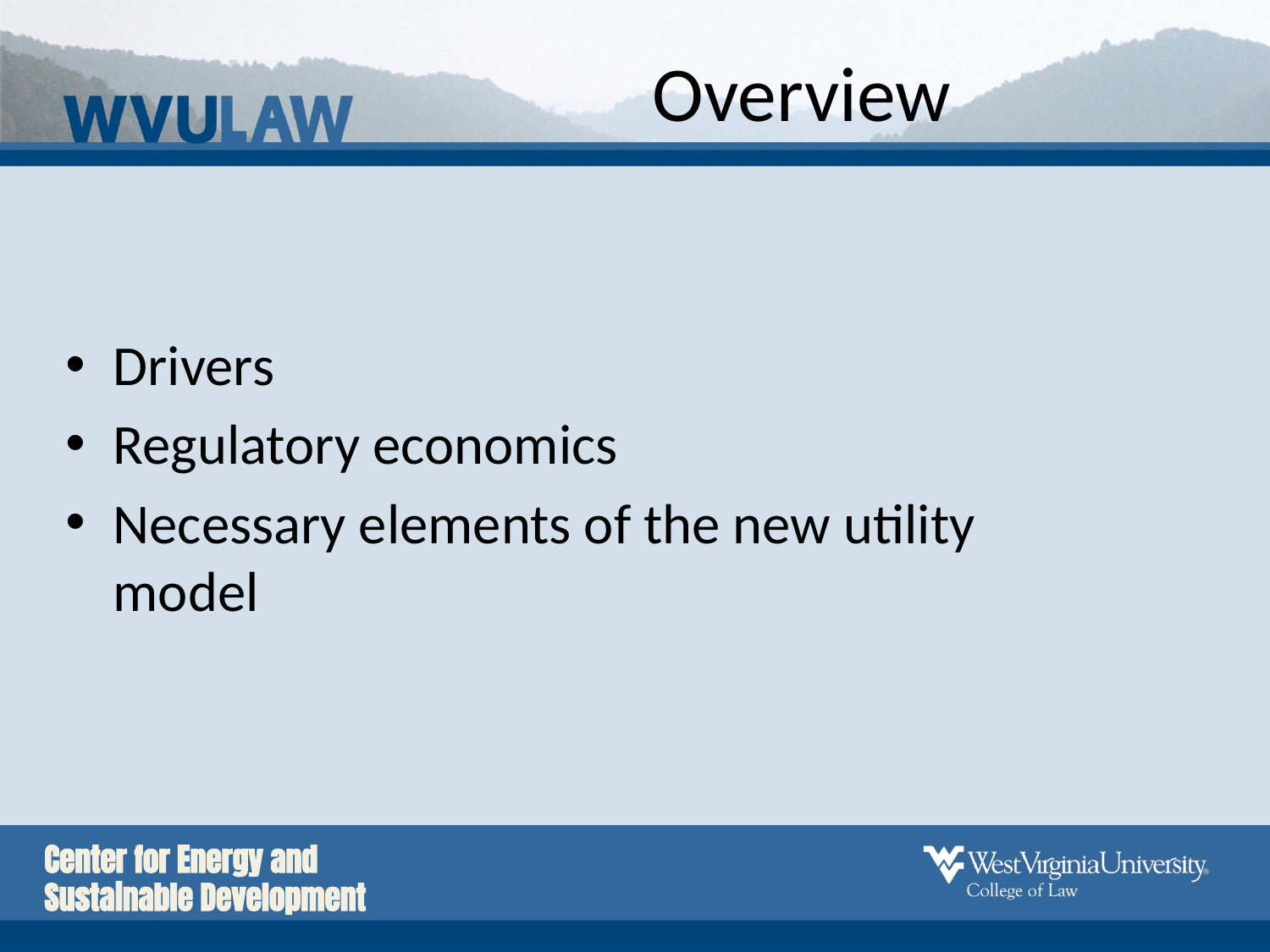

# Overview

Drivers
Regulatory economics
Necessary elements of the new utility model

Center for Energy and
Sustainable Development